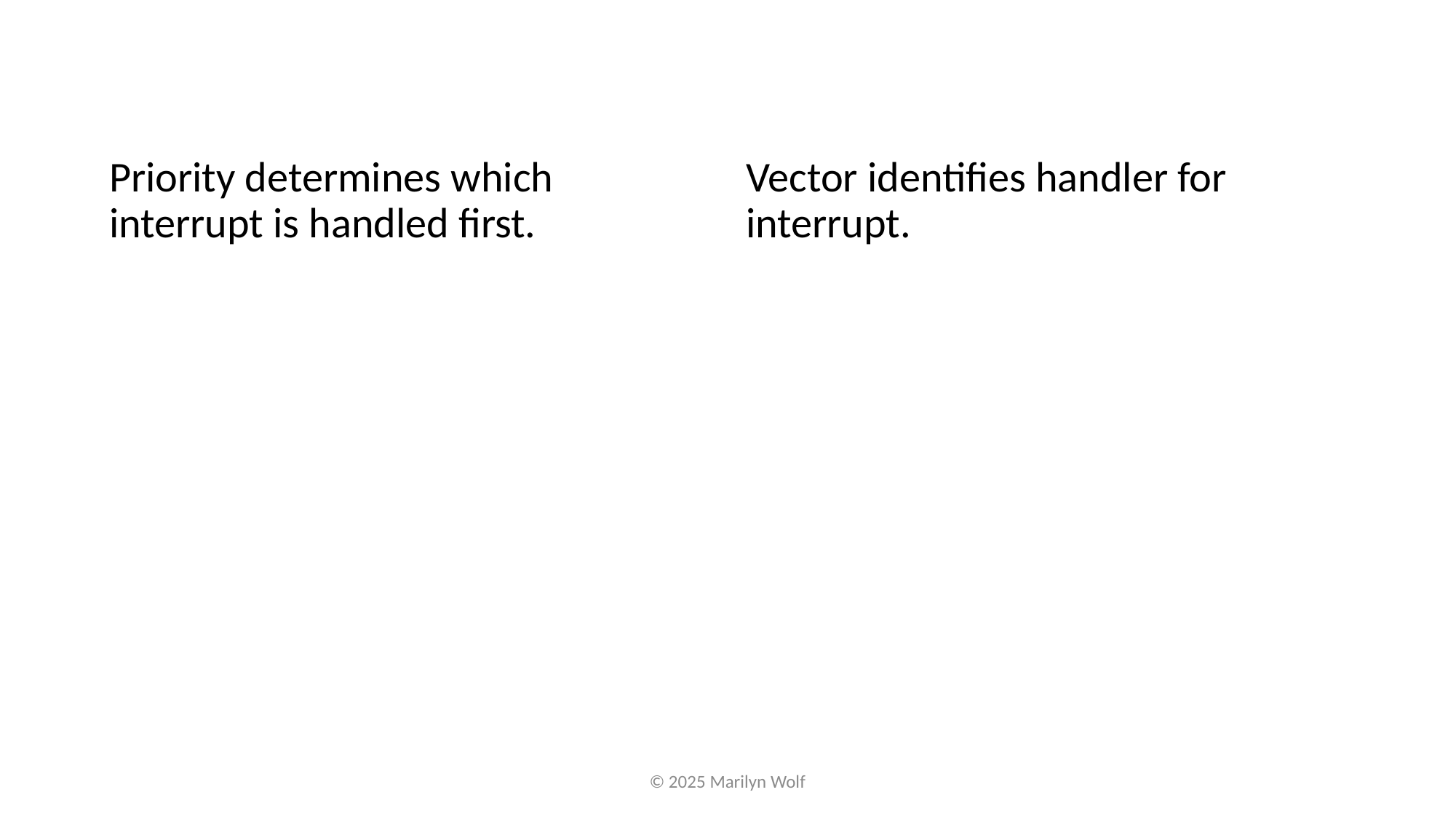

Priority determines which interrupt is handled first.
Vector identifies handler for interrupt.
© 2025 Marilyn Wolf